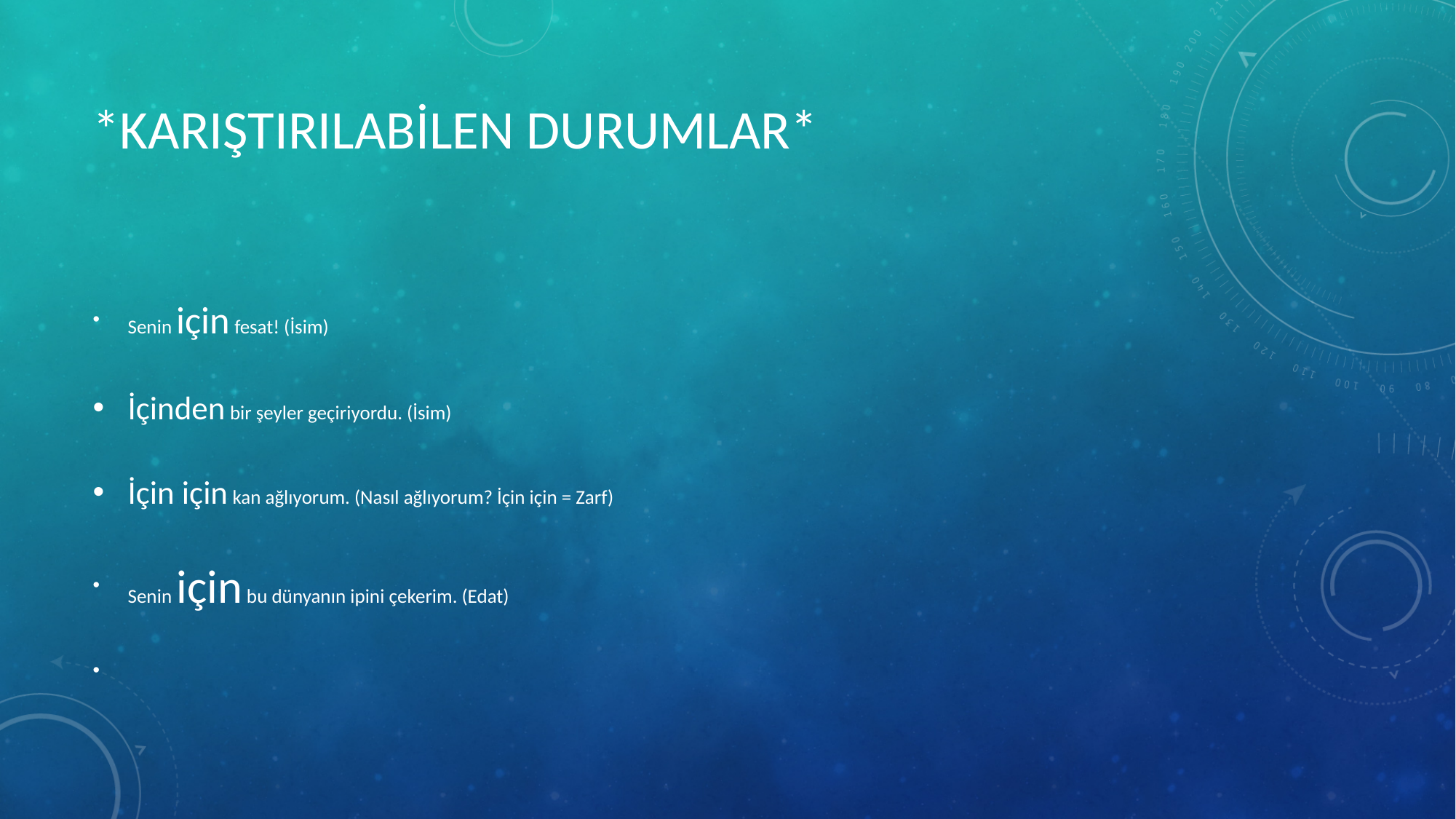

# *KARIŞTIRILABİLEN DURUMLAR*

Senin için fesat! (İsim)

İçinden bir şeyler geçiriyordu. (İsim)

İçin için kan ağlıyorum. (Nasıl ağlıyorum? İçin için = Zarf)

Senin için bu dünyanın ipini çekerim. (Edat)